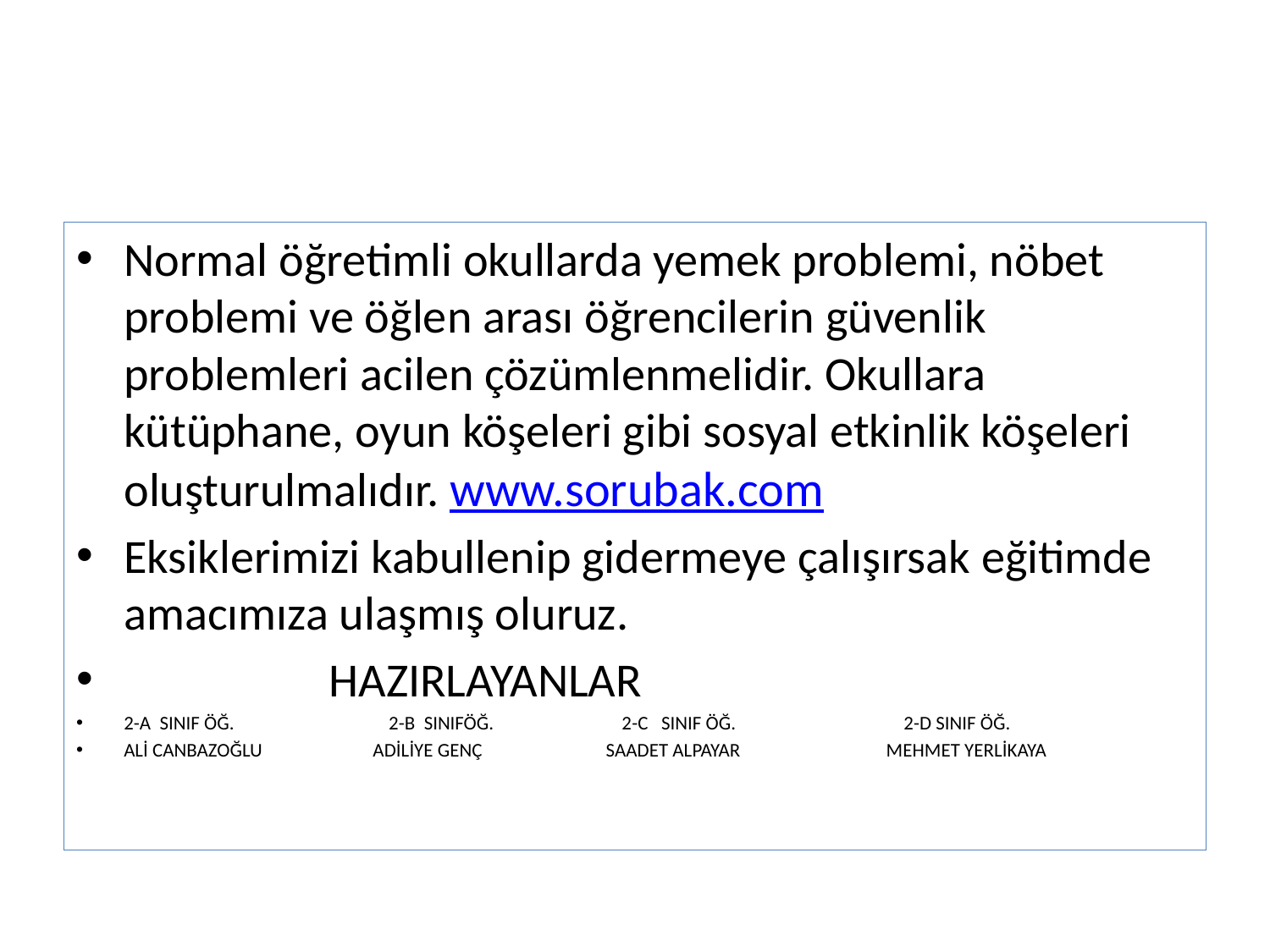

#
Normal öğretimli okullarda yemek problemi, nöbet problemi ve öğlen arası öğrencilerin güvenlik problemleri acilen çözümlenmelidir. Okullara kütüphane, oyun köşeleri gibi sosyal etkinlik köşeleri oluşturulmalıdır. www.sorubak.com
Eksiklerimizi kabullenip gidermeye çalışırsak eğitimde amacımıza ulaşmış oluruz.
                   HAZIRLAYANLAR
2-A  SINIF ÖĞ.                                   2-B  SINIFÖĞ.                             2-C   SINIF ÖĞ.                                      2-D SINIF ÖĞ.
ALİ CANBAZOĞLU                         ADİLİYE GENÇ                            SAADET ALPAYAR                                 MEHMET YERLİKAYA